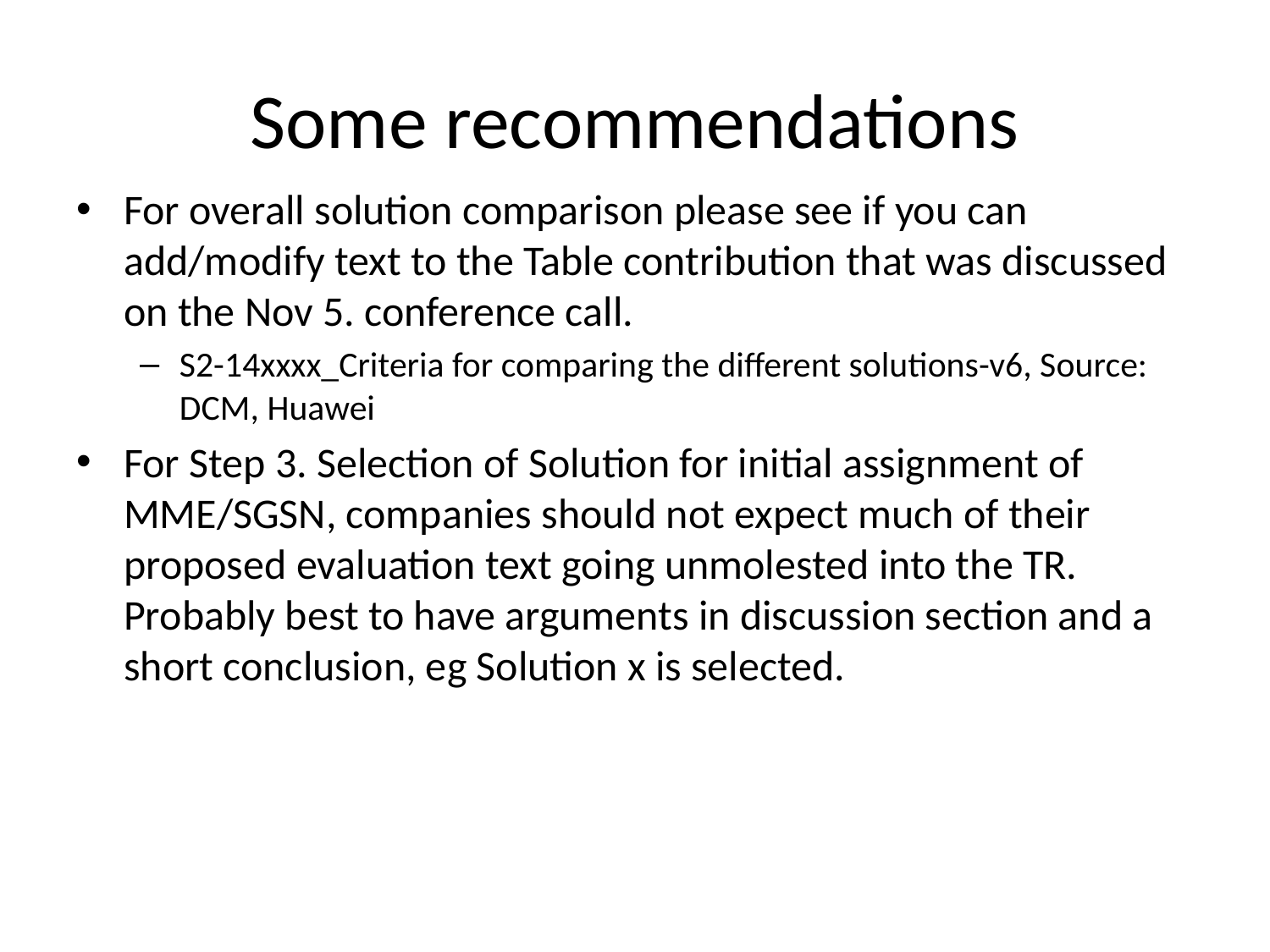

# Some recommendations
For overall solution comparison please see if you can add/modify text to the Table contribution that was discussed on the Nov 5. conference call.
S2-14xxxx_Criteria for comparing the different solutions-v6, Source:  DCM, Huawei
For Step 3. Selection of Solution for initial assignment of MME/SGSN, companies should not expect much of their proposed evaluation text going unmolested into the TR. Probably best to have arguments in discussion section and a short conclusion, eg Solution x is selected.